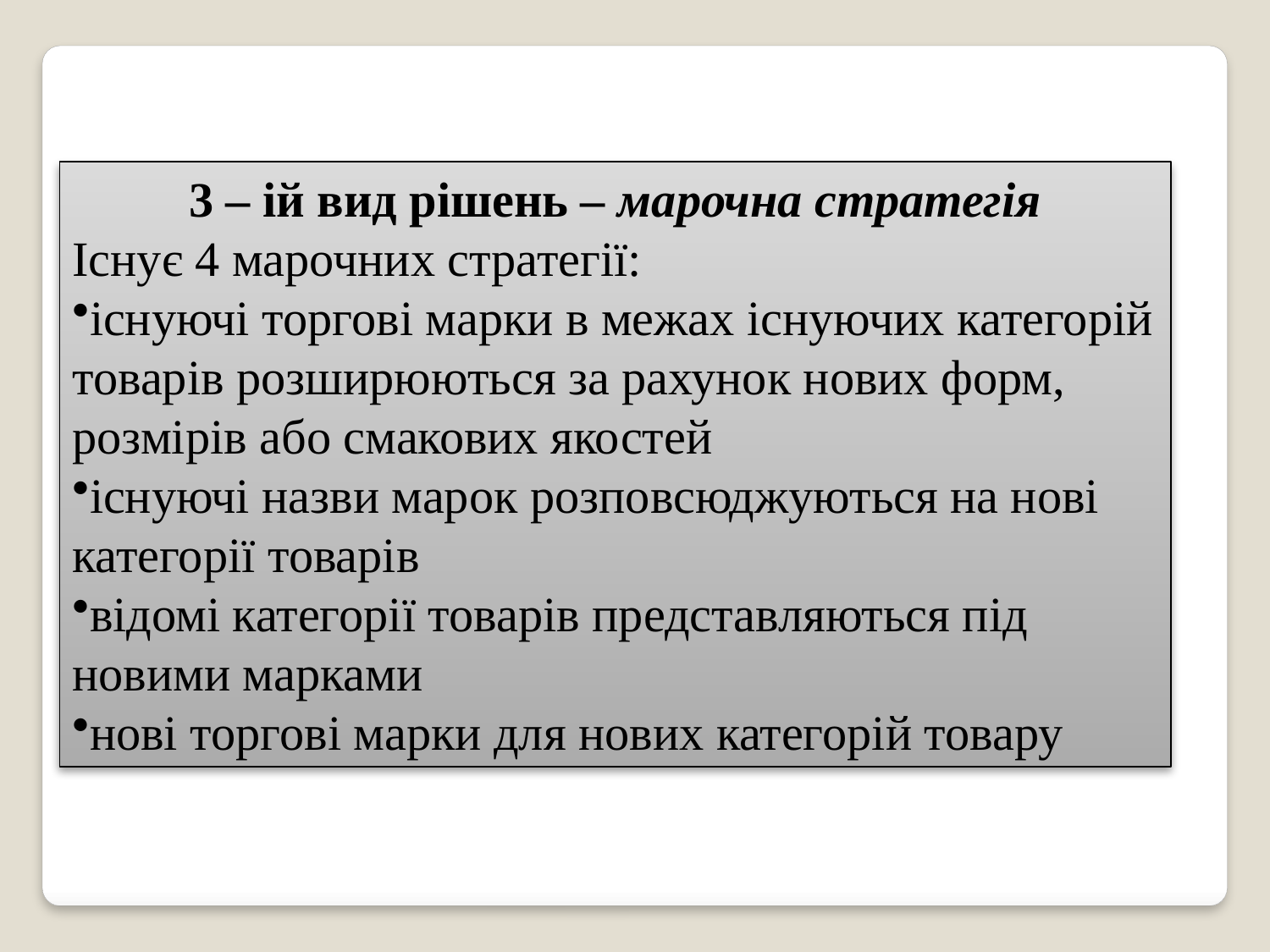

3 – ій вид рішень – марочна стратегія
Існує 4 марочних стратегії:
існуючі торгові марки в межах існуючих категорій товарів розширюються за рахунок нових форм, розмірів або смакових якостей
існуючі назви марок розповсюджуються на нові категорії товарів
відомі категорії товарів представляються під новими марками
нові торгові марки для нових категорій товару